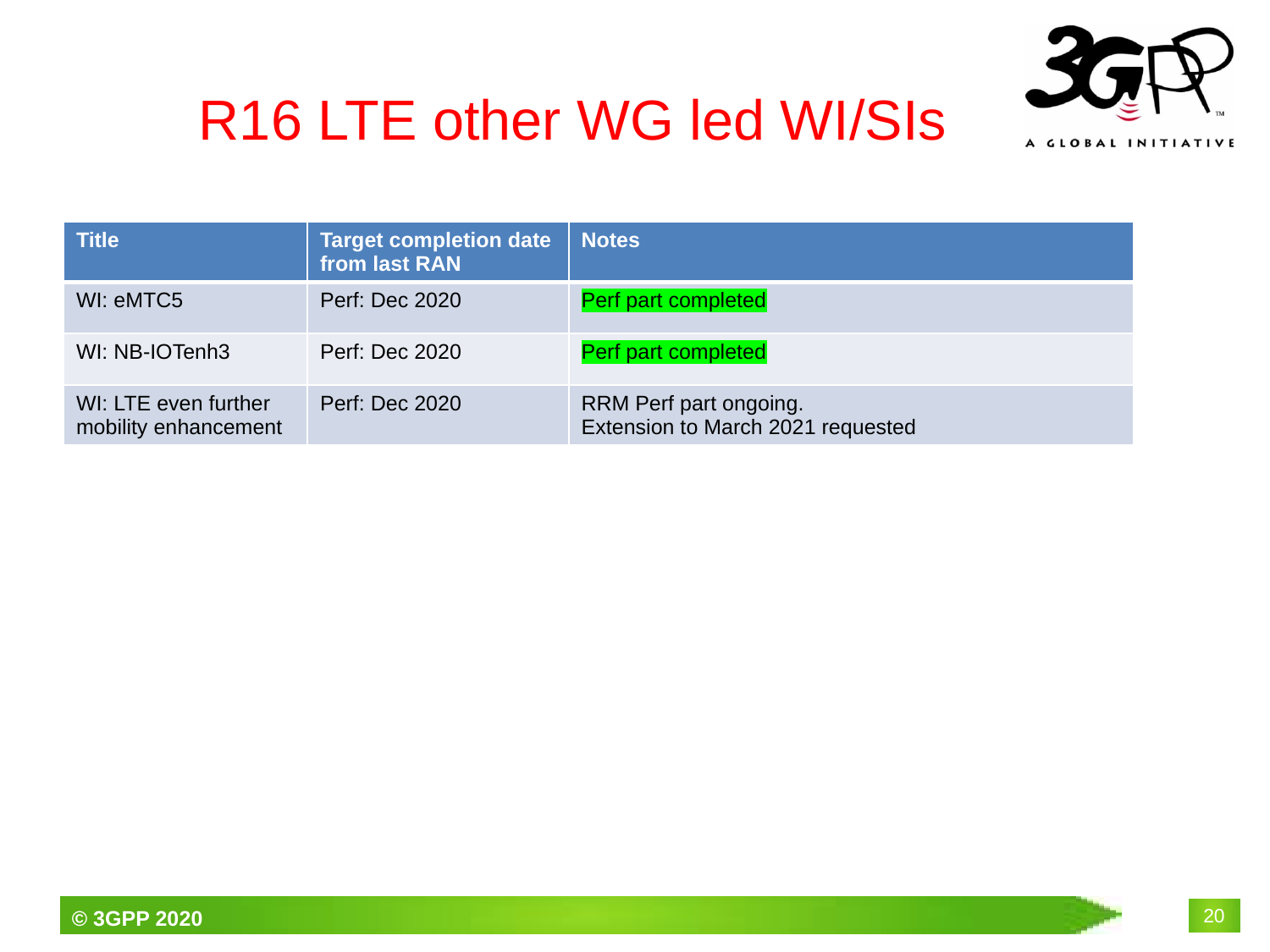

# R16 LTE other WG led WI/SIs
| Title | Target completion date from last RAN | Notes |
| --- | --- | --- |
| WI: eMTC5 | Perf: Dec 2020 | Perf part completed |
| WI: NB-IOTenh3 | Perf: Dec 2020 | Perf part completed |
| WI: LTE even further mobility enhancement | Perf: Dec 2020 | RRM Perf part ongoing. Extension to March 2021 requested |
20